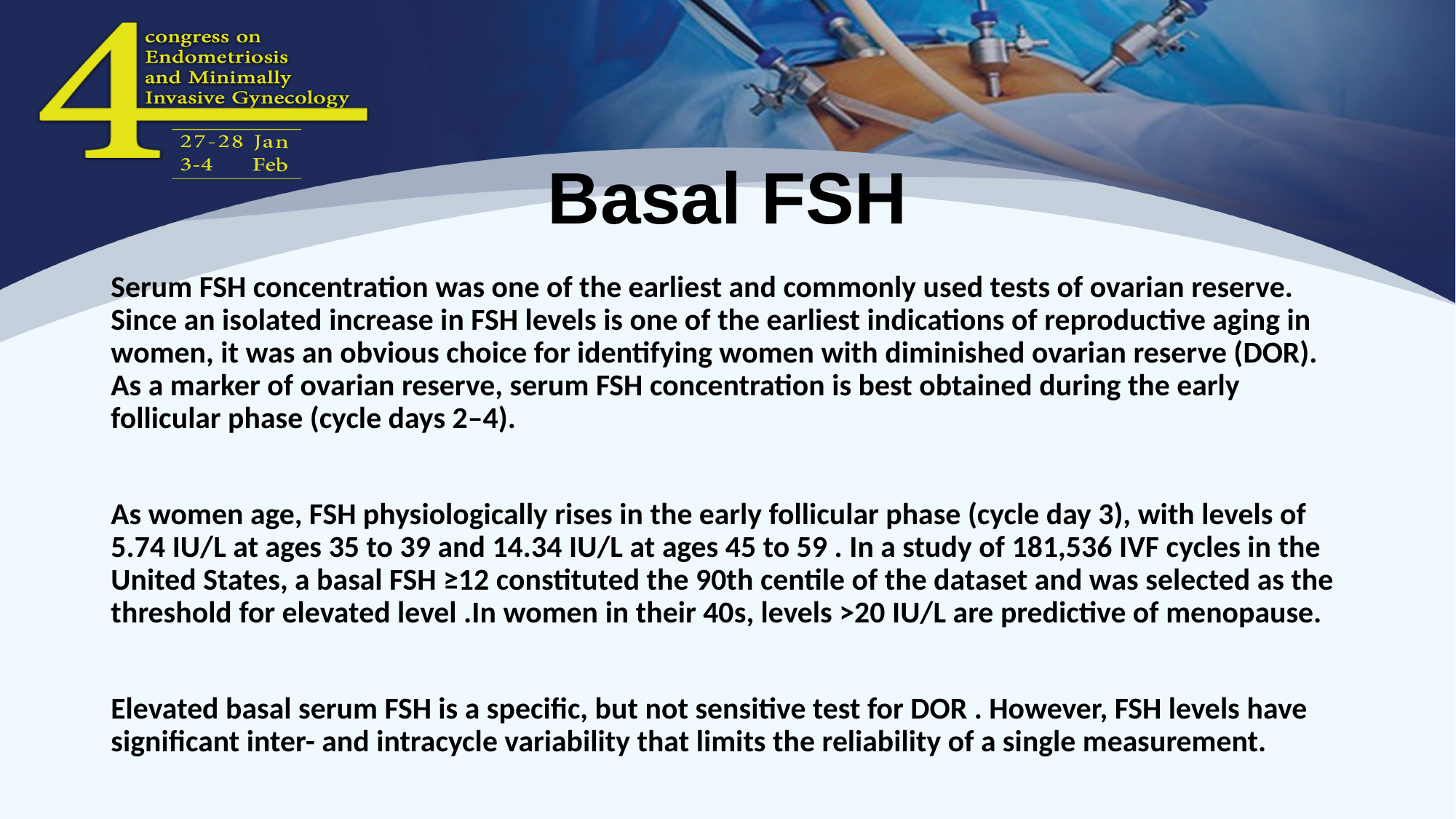

Basal FSH
Serum FSH concentration was one of the earliest and commonly used tests of ovarian reserve. Since an isolated increase in FSH levels is one of the earliest indications of reproductive aging in women, it was an obvious choice for identifying women with diminished ovarian reserve (DOR). As a marker of ovarian reserve, serum FSH concentration is best obtained during the early follicular phase (cycle days 2–4).

As women age, FSH physiologically rises in the early follicular phase (cycle day 3), with levels of 5.74 IU/L at ages 35 to 39 and 14.34 IU/L at ages 45 to 59 . In a study of 181,536 IVF cycles in the United States, a basal FSH ≥12 constituted the 90th centile of the dataset and was selected as the threshold for elevated level .In women in their 40s, levels >20 IU/L are predictive of menopause.

Elevated basal serum FSH is a specific, but not sensitive test for DOR . However, FSH levels have significant inter- and intracycle variability that limits the reliability of a single measurement.